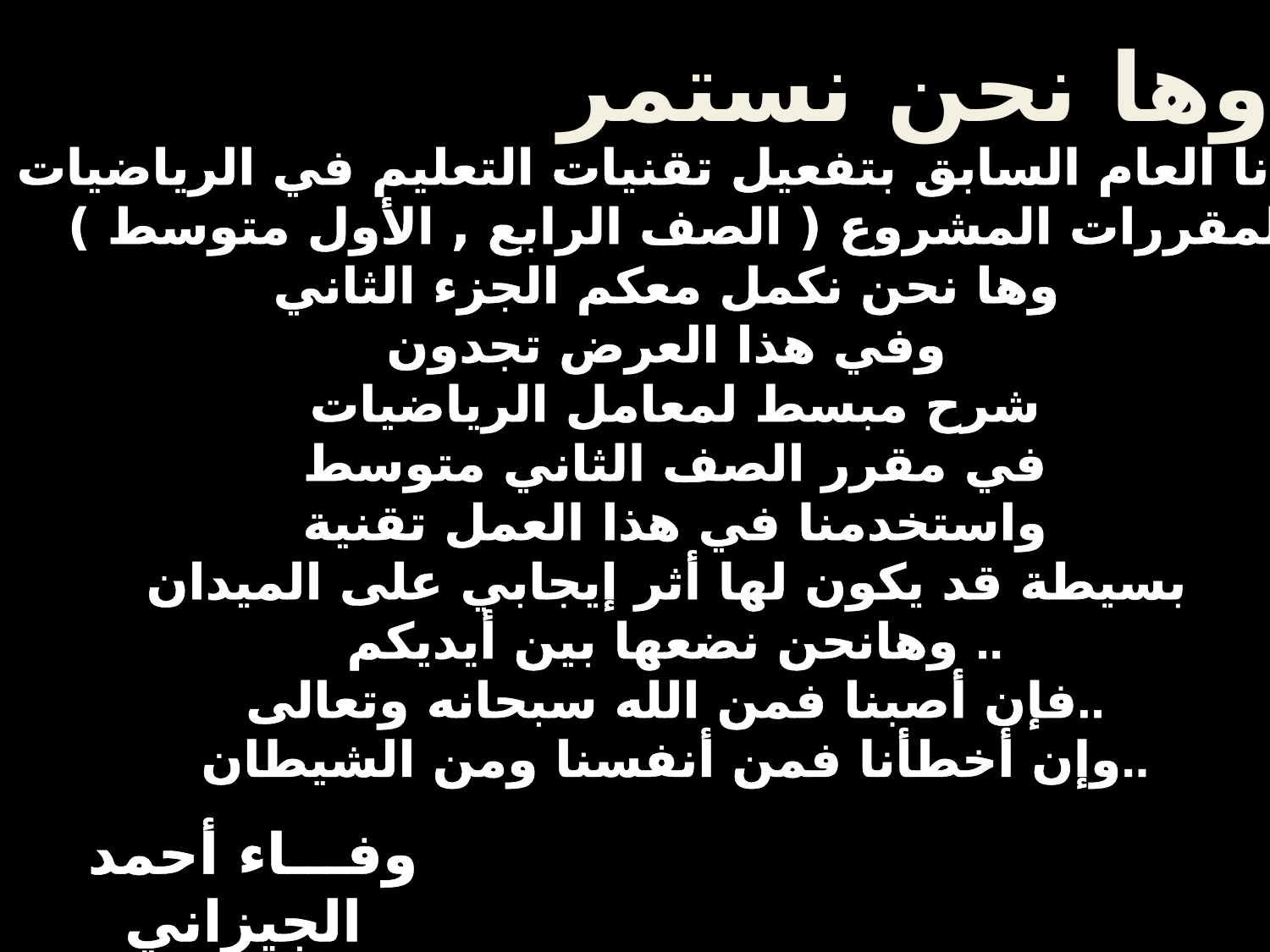

وها نحن نستمر ..
بدأنا العام السابق بتفعيل تقنيات التعليم في الرياضيات
لمقررات المشروع ( الصف الرابع , الأول متوسط )
وها نحن نكمل معكم الجزء الثاني
وفي هذا العرض تجدون
شرح مبسط لمعامل الرياضيات
في مقرر الصف الثاني متوسط
واستخدمنا في هذا العمل تقنية
بسيطة قد يكون لها أثر إيجابي على الميدان
وهانحن نضعها بين أيديكم ..
فإن أصبنا فمن الله سبحانه وتعالى..
وإن أخطأنا فمن أنفسنا ومن الشيطان..
وفـــاء أحمد الجيزاني
مشاعل عبد الله العبيكان